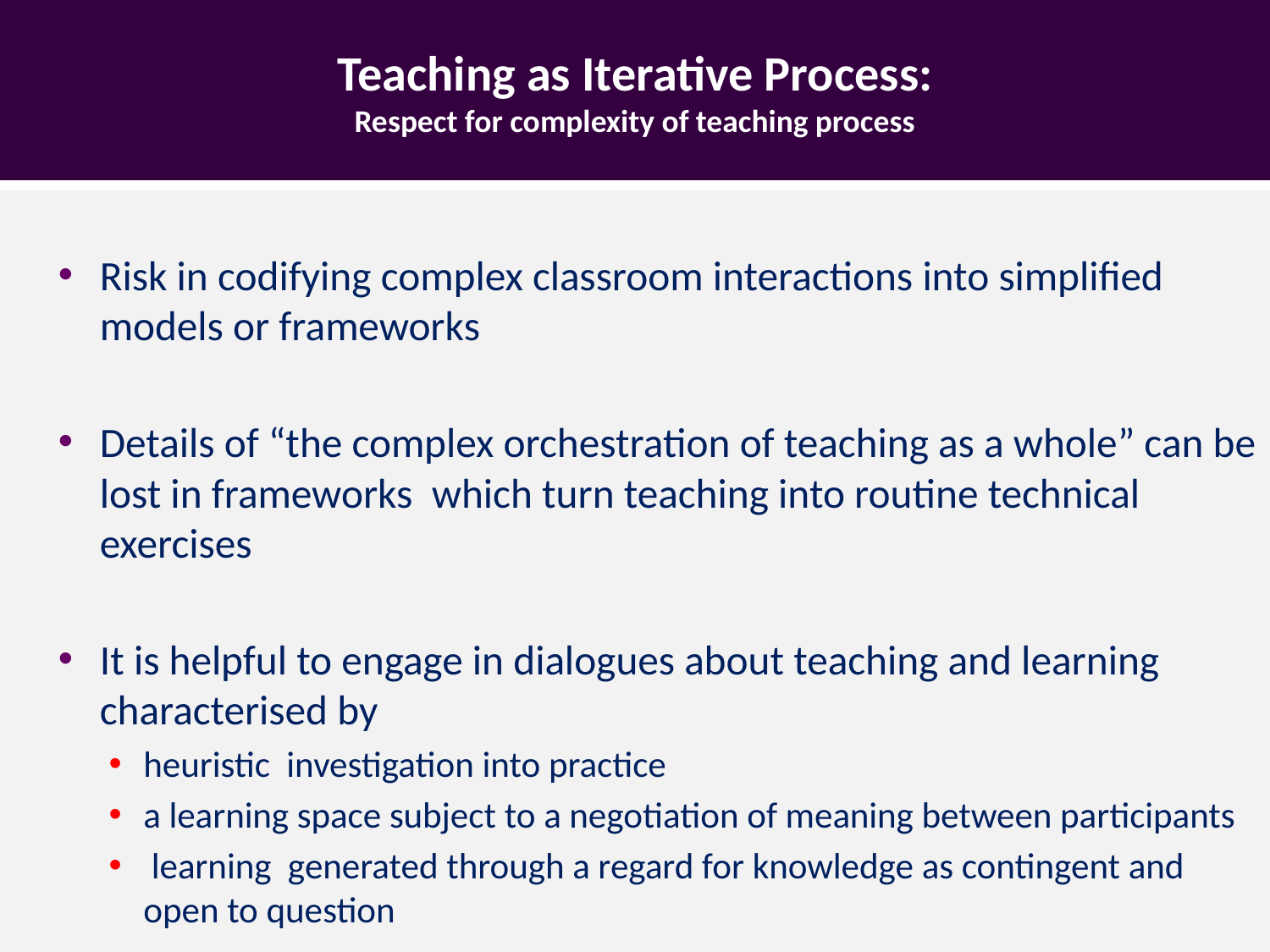

# Teaching as Iterative Process: Respect for complexity of teaching process

Risk in codifying complex classroom interactions into simplified models or frameworks

Details of “the complex orchestration of teaching as a whole” can be lost in frameworks  which turn teaching into routine technical exercises

It is helpful to engage in dialogues about teaching and learning characterised by
heuristic  investigation into practice
a learning space subject to a negotiation of meaning between participants
 learning  generated through a regard for knowledge as contingent and open to question